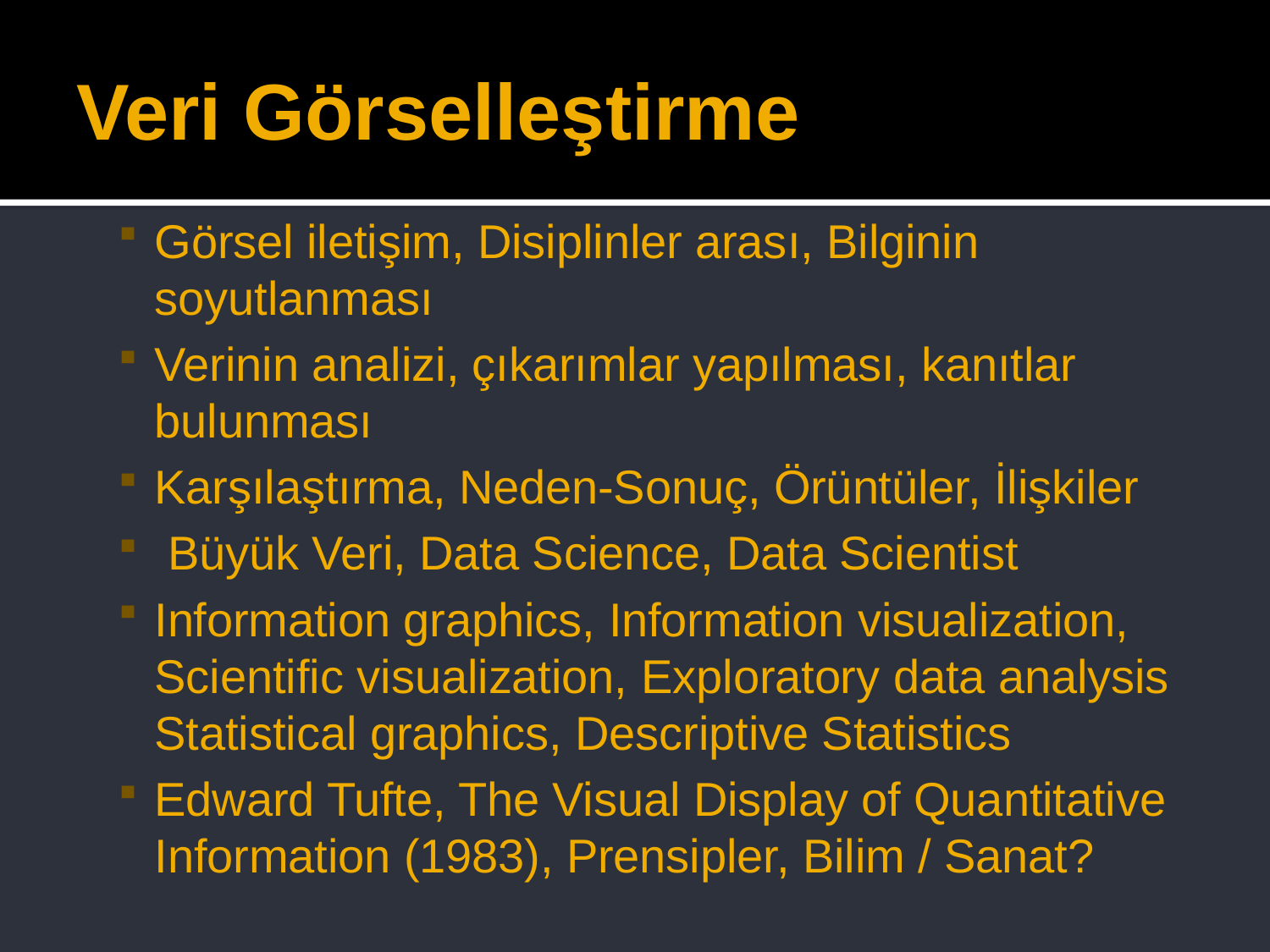

# Veri Görselleştirme
Görsel iletişim, Disiplinler arası, Bilginin soyutlanması
Verinin analizi, çıkarımlar yapılması, kanıtlar bulunması
Karşılaştırma, Neden-Sonuç, Örüntüler, İlişkiler
 Büyük Veri, Data Science, Data Scientist
Information graphics, Information visualization, Scientific visualization, Exploratory data analysis Statistical graphics, Descriptive Statistics
Edward Tufte, The Visual Display of Quantitative Information (1983), Prensipler, Bilim / Sanat?